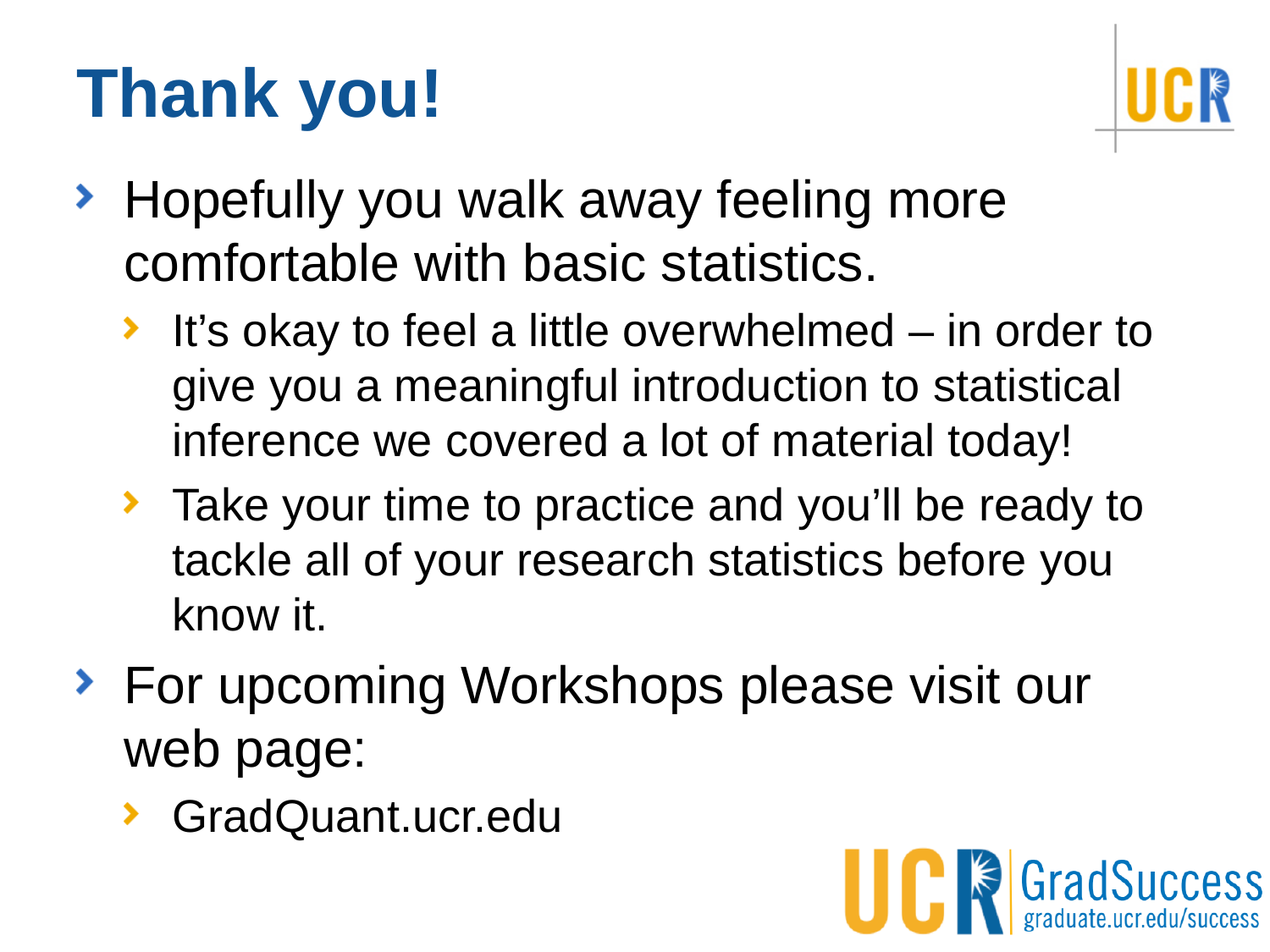

# Thank you!
Hopefully you walk away feeling more comfortable with basic statistics.
It’s okay to feel a little overwhelmed – in order to give you a meaningful introduction to statistical inference we covered a lot of material today!
Take your time to practice and you’ll be ready to tackle all of your research statistics before you know it.
For upcoming Workshops please visit our web page:
GradQuant.ucr.edu